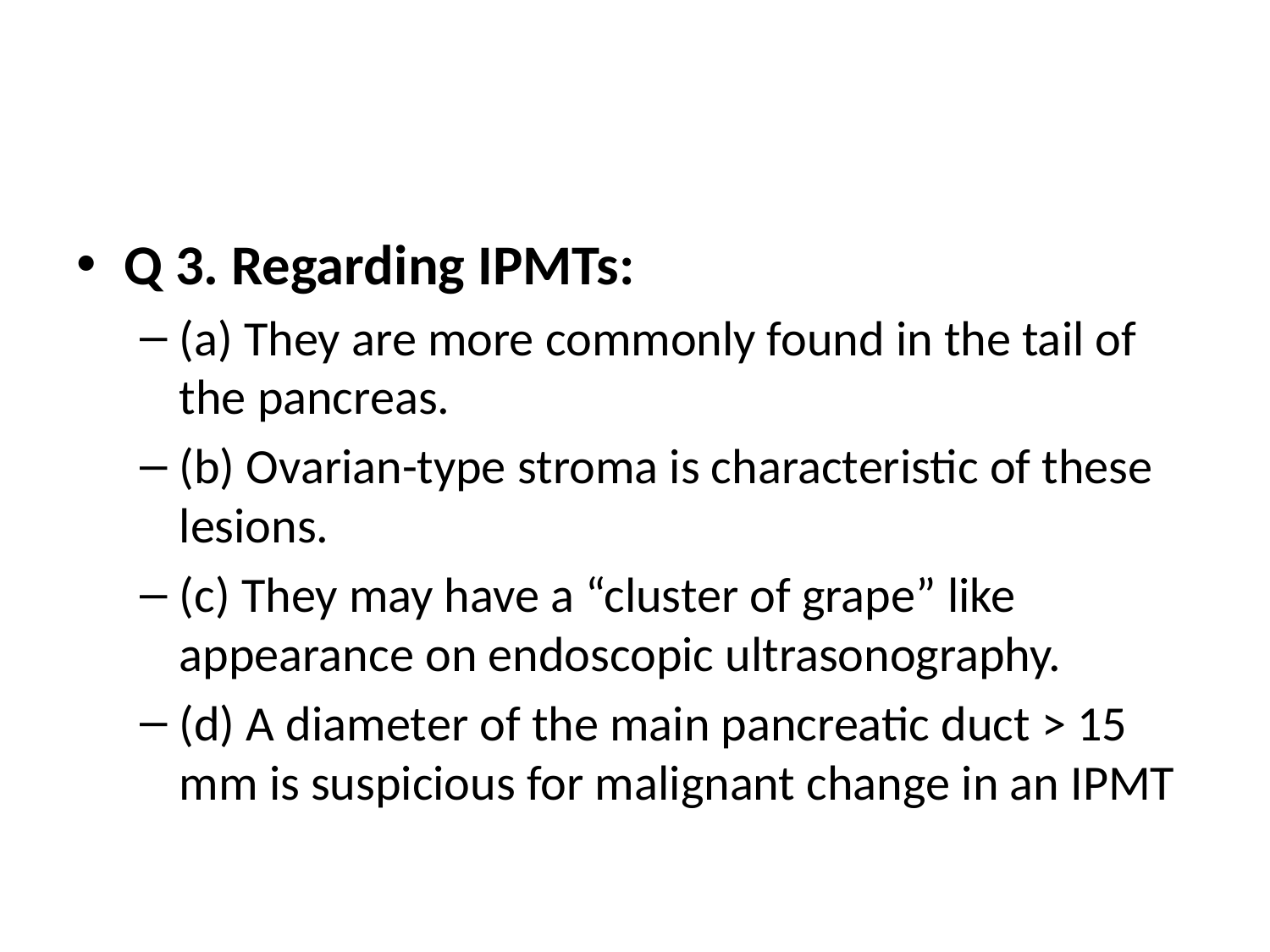

#
Q 3. Regarding IPMTs:
(a) They are more commonly found in the tail of the pancreas.
(b) Ovarian-type stroma is characteristic of these lesions.
(c) They may have a “cluster of grape” like appearance on endoscopic ultrasonography.
(d) A diameter of the main pancreatic duct > 15 mm is suspicious for malignant change in an IPMT